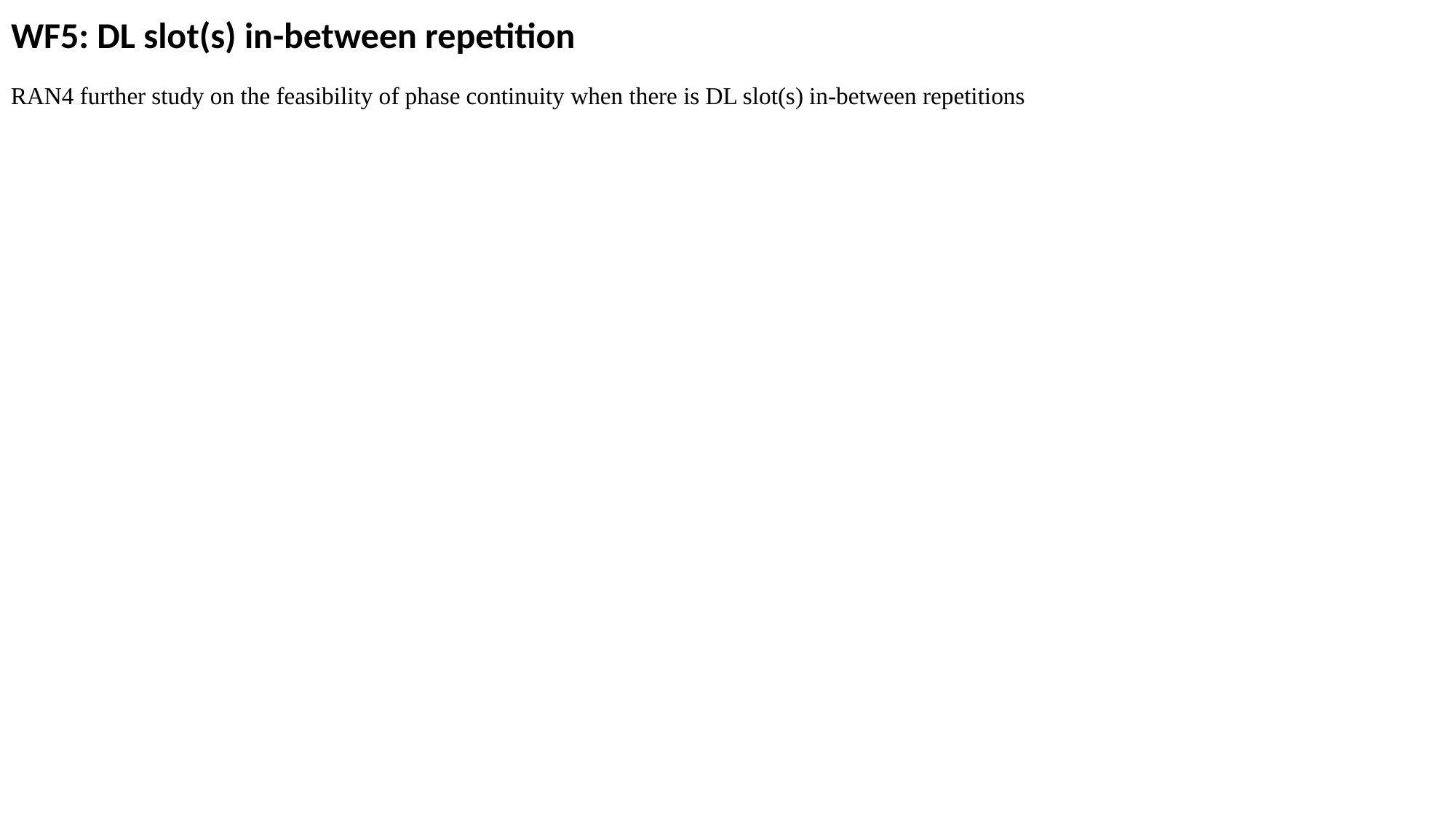

# WF5: DL slot(s) in-between repetition
RAN4 further study on the feasibility of phase continuity when there is DL slot(s) in-between repetitions